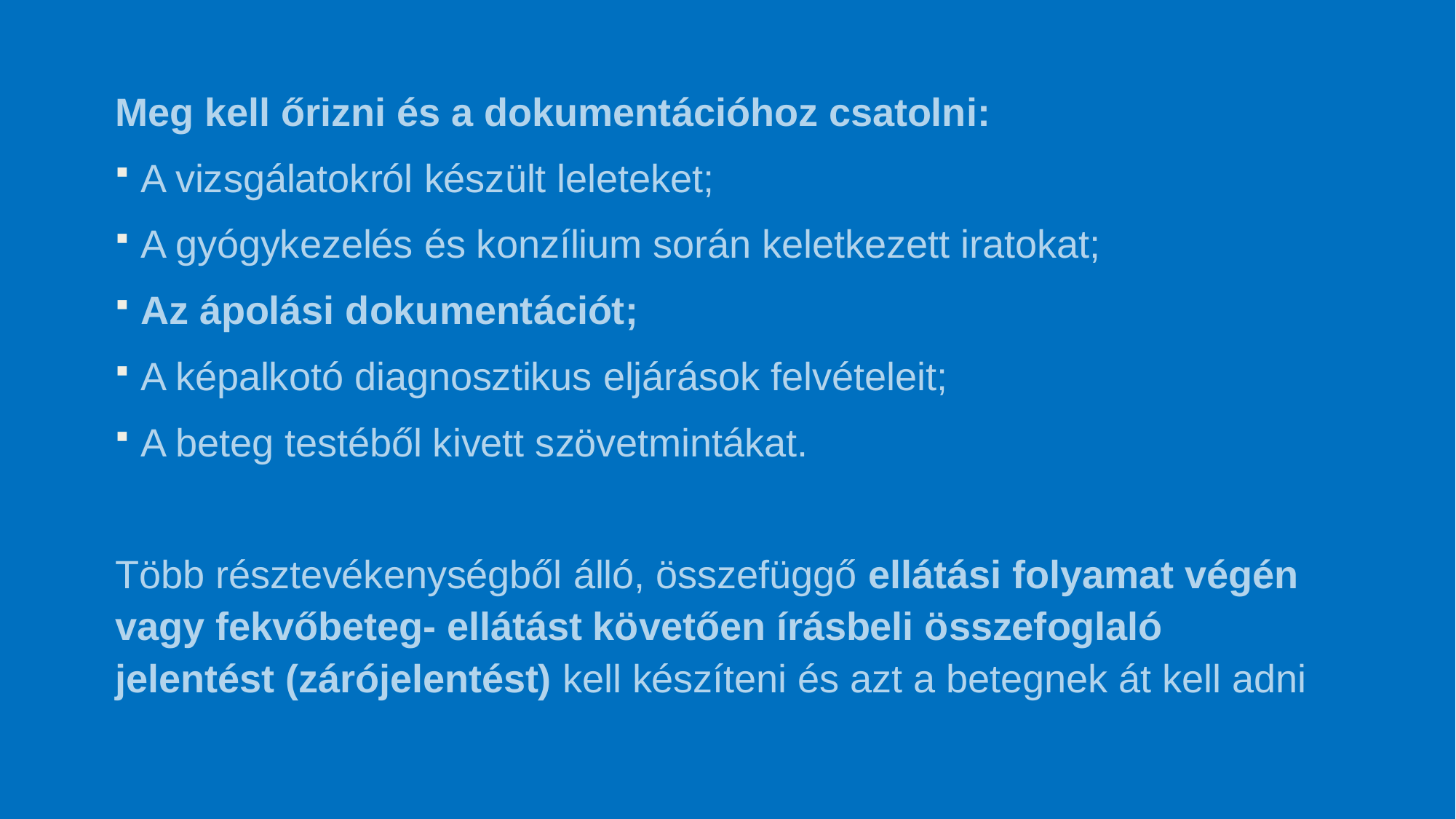

Meg kell őrizni és a dokumentációhoz csatolni:
A vizsgálatokról készült leleteket;
A gyógykezelés és konzílium során keletkezett iratokat;
Az ápolási dokumentációt;
A képalkotó diagnosztikus eljárások felvételeit;
A beteg testéből kivett szövetmintákat.

Több résztevékenységből álló, összefüggő ellátási folyamat végén vagy fekvőbeteg- ellátást követően írásbeli összefoglaló jelentést (zárójelentést) kell készíteni és azt a betegnek át kell adni